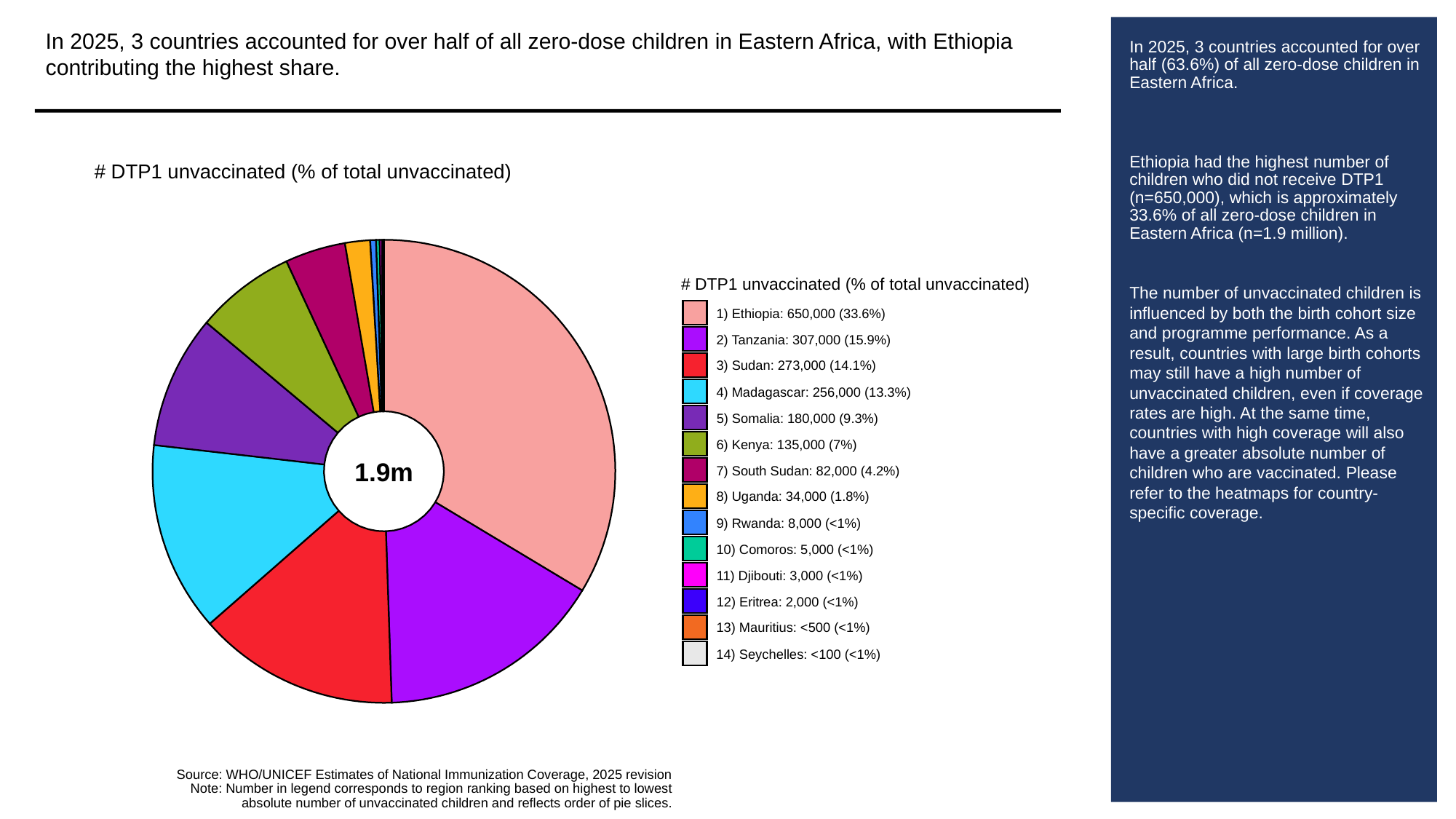

In 2025, 3 countries accounted for over half of all zero-dose children in Eastern Africa, with Ethiopia contributing the highest share.
# In 2025, 3 countries accounted for over half (63.6%) of all zero-dose children in Eastern Africa.

Ethiopia had the highest number of children who did not receive DTP1 (n=650,000), which is approximately 33.6% of all zero-dose children in Eastern Africa (n=1.9 million).

The number of unvaccinated children is influenced by both the birth cohort size and programme performance. As a result, countries with large birth cohorts may still have a high number of unvaccinated children, even if coverage rates are high. At the same time, countries with high coverage will also have a greater absolute number of children who are vaccinated. Please refer to the heatmaps for country-specific coverage.

# DTP1 unvaccinated (% of total unvaccinated)

# DTP1 unvaccinated (% of total unvaccinated)

1) Ethiopia: 650,000 (33.6%)

2) Tanzania: 307,000 (15.9%)

3) Sudan: 273,000 (14.1%)

4) Madagascar: 256,000 (13.3%)

5) Somalia: 180,000 (9.3%)

6) Kenya: 135,000 (7%)

1.9m
7) South Sudan: 82,000 (4.2%)

8) Uganda: 34,000 (1.8%)

9) Rwanda: 8,000 (<1%)

10) Comoros: 5,000 (<1%)

11) Djibouti: 3,000 (<1%)

12) Eritrea: 2,000 (<1%)

13) Mauritius: <500 (<1%)

14) Seychelles: <100 (<1%)
Source: WHO/UNICEF Estimates of National Immunization Coverage, 2025 revision
Note: Number in legend corresponds to region ranking based on highest to lowest
absolute number of unvaccinated children and reflects order of pie slices.